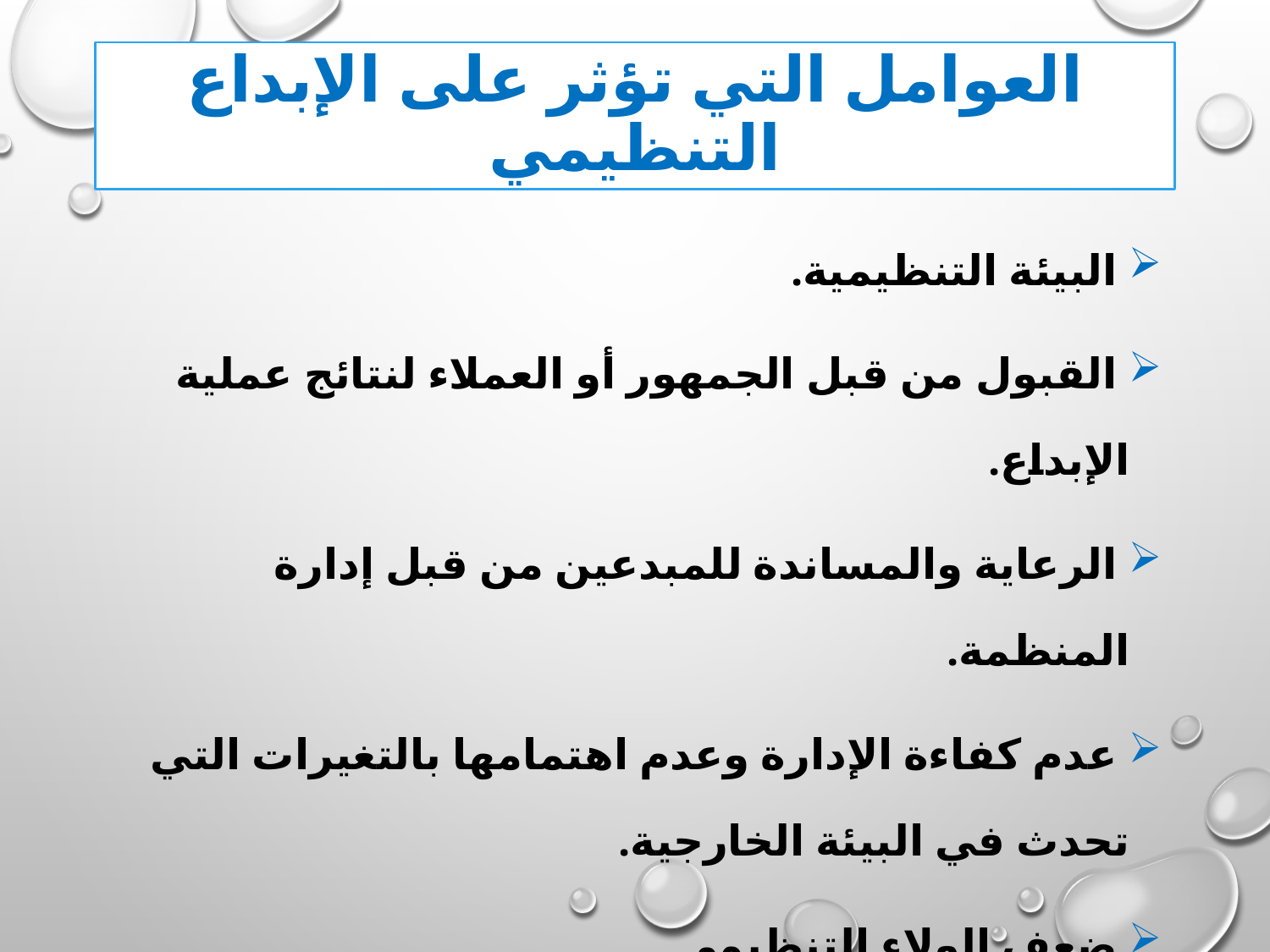

# العوامل التي تؤثر على الإبداع التنظيمي
 البيئة التنظيمية.
 القبول من قبل الجمهور أو العملاء لنتائج عملية الإبداع.
 الرعاية والمساندة للمبدعين من قبل إدارة المنظمة.
 عدم كفاءة الإدارة وعدم اهتمامها بالتغيرات التي تحدث في البيئة الخارجية.
 ضعف الولاء التنظيمي.
 حسد زملاء العمل.